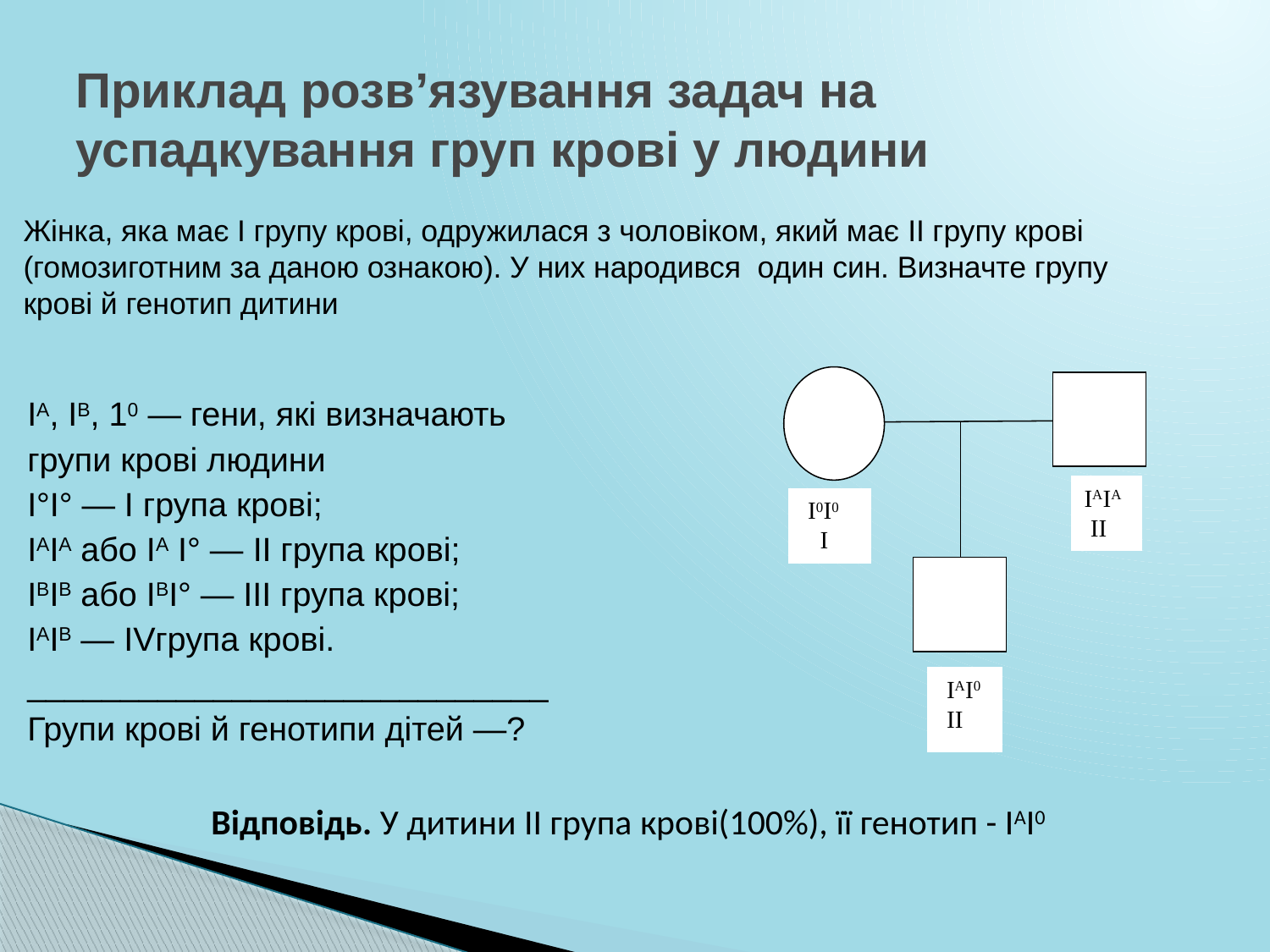

# Приклад розв’язування задач на успадкування груп крові у людини
Жінка, яка має І групу крові, одружилася з чоловіком, який має IІ групу крові (гомозиготним за даною ознакою). У них народився  один син. Визначте групу крові й генотип дитини

ІАІА
 ІІ
 І0І0
   І

 ІАІ0
 ІІ
Iа, ІВ, 10 — гени, які визначають
групи крові людини
І°І° — І група крові;
ІАІА або ІА І° — II група крові;
ІВІВ або ІВІ° — ІІІ група крові;
ІАІВ — IVгрупа крові.
____________________________
Групи крові й генотипи дітей —?

Відповідь. У дитини II група крові(100%), її генотип - ІАІ0